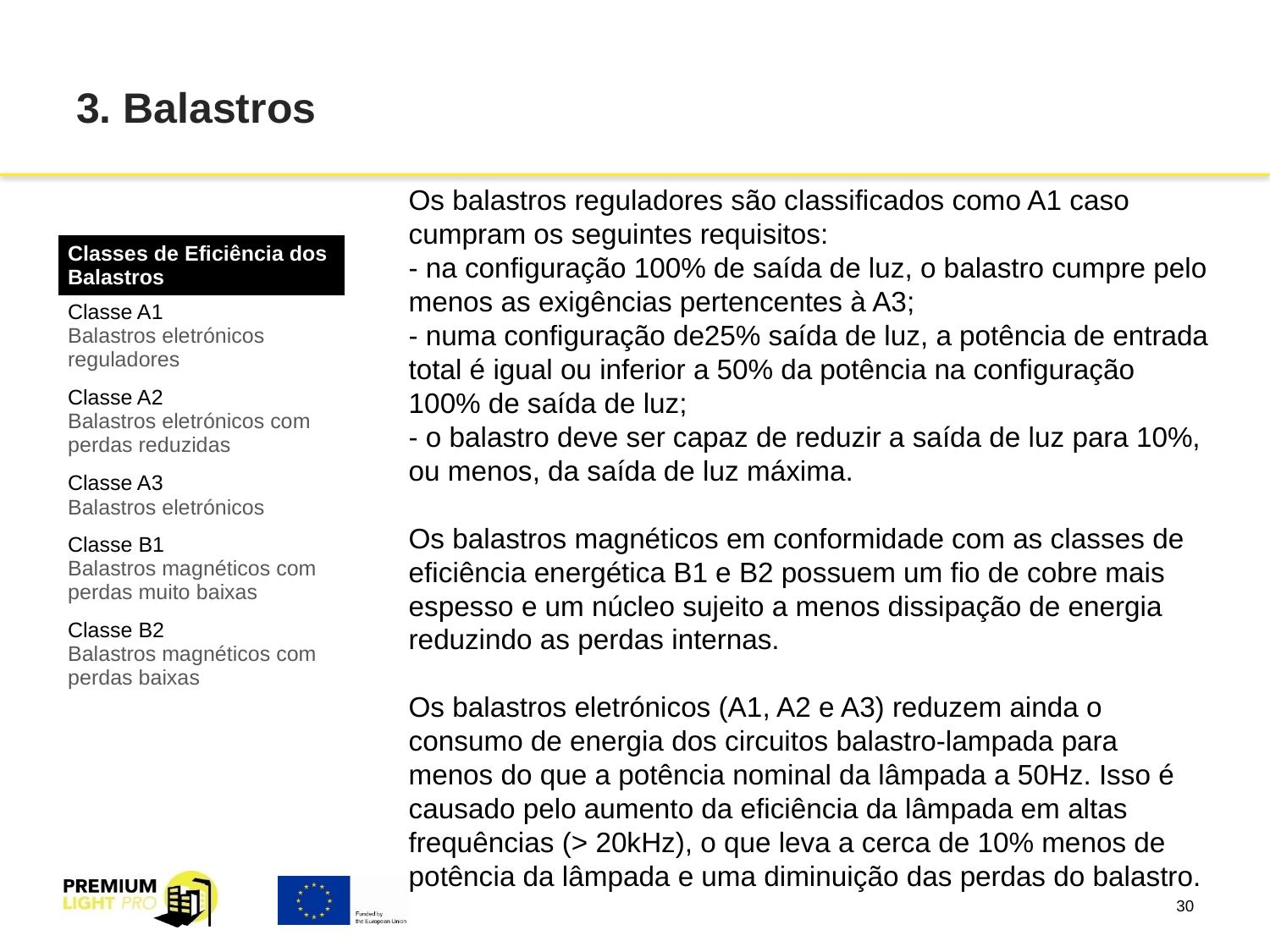

# 3. Balastros
Os balastros reguladores são classificados como A1 caso cumpram os seguintes requisitos:
- na configuração 100% de saída de luz, o balastro cumpre pelo menos as exigências pertencentes à A3;
- numa configuração de25% saída de luz, a potência de entrada total é igual ou inferior a 50% da potência na configuração 100% de saída de luz;
- o balastro deve ser capaz de reduzir a saída de luz para 10%, ou menos, da saída de luz máxima.

Os balastros magnéticos em conformidade com as classes de  eficiência energética B1 e B2 possuem um fio de cobre mais espesso e um núcleo sujeito a menos dissipação de energia reduzindo as perdas internas.

Os balastros eletrónicos (A1, A2 e A3) reduzem ainda o consumo de energia dos circuitos balastro-lampada para menos do que a potência nominal da lâmpada a 50Hz. Isso é causado pelo aumento da eficiência da lâmpada em altas frequências (> 20kHz), o que leva a cerca de 10% menos de potência da lâmpada e uma diminuição das perdas do balastro.

| Classes de Eficiência dos Balastros |
| --- |
| Classe A1 Balastros eletrónicos reguladores |
| Classe A2 Balastros eletrónicos com perdas reduzidas |
| Classe A3 Balastros eletrónicos |
| Classe B1 Balastros magnéticos com perdas muito baixas |
| Classe B2 Balastros magnéticos com perdas baixas |